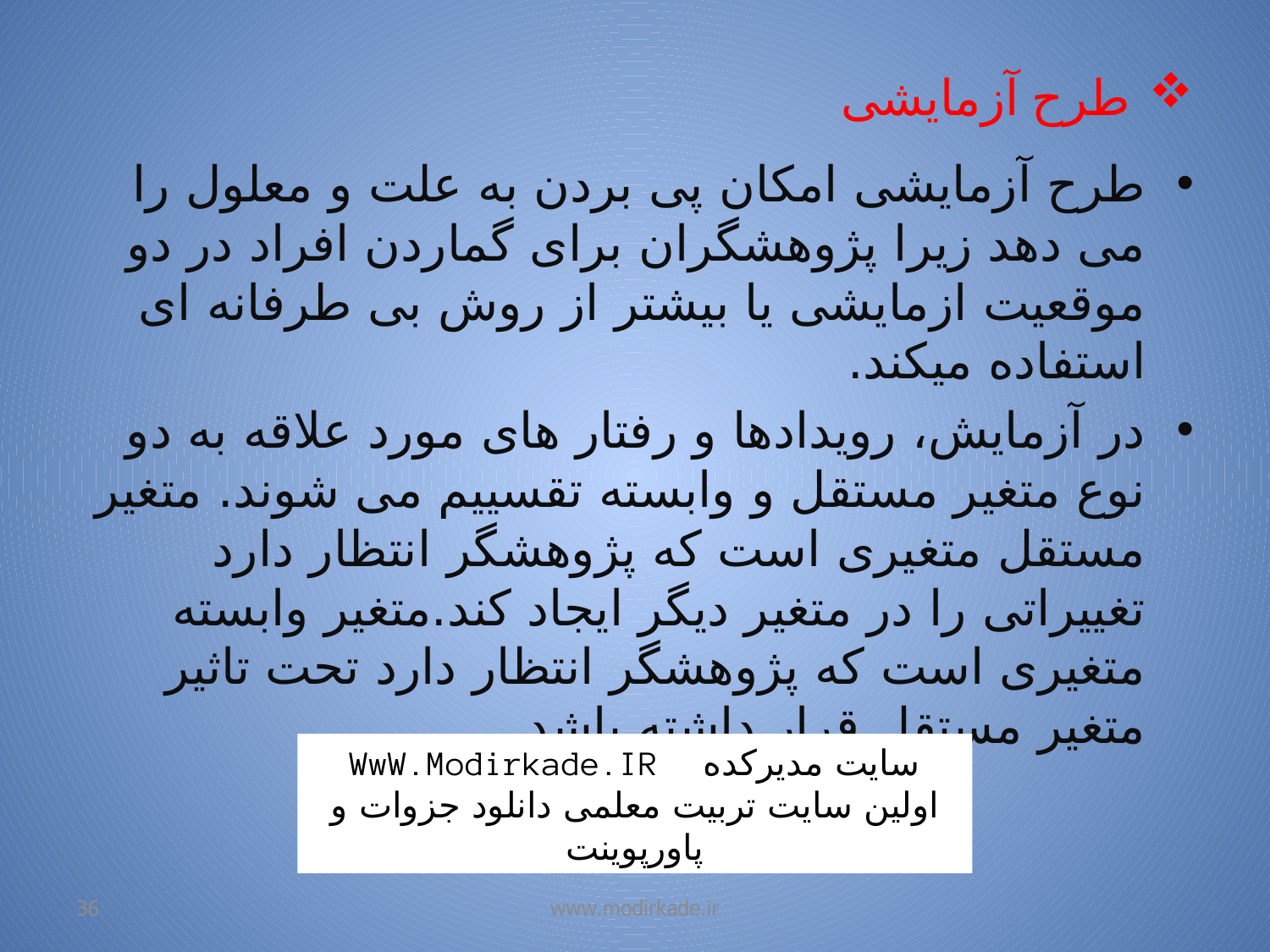

# طرح آزمایشی
طرح آزمایشی امکان پی بردن به علت و معلول را می دهد زیرا پژوهشگران برای گماردن افراد در دو موقعیت ازمایشی یا بیشتر از روش بی طرفانه ای استفاده میکند.
در آزمایش، رویدادها و رفتار های مورد علاقه به دو نوع متغیر مستقل و وابسته تقسییم می شوند. متغیر مستقل متغیری است که پژوهشگر انتظار دارد تغییراتی را در متغیر دیگر ایجاد کند.متغیر وابسته متغیری است که پژوهشگر انتظار دارد تحت تاثیر متغیر مستقل قرار داشته باشد.
سایت مدیرکده    WwW.Modirkade.IR
اولین سایت تربیت معلمی دانلود جزوات و پاورپوینت
36
www.modirkade.ir